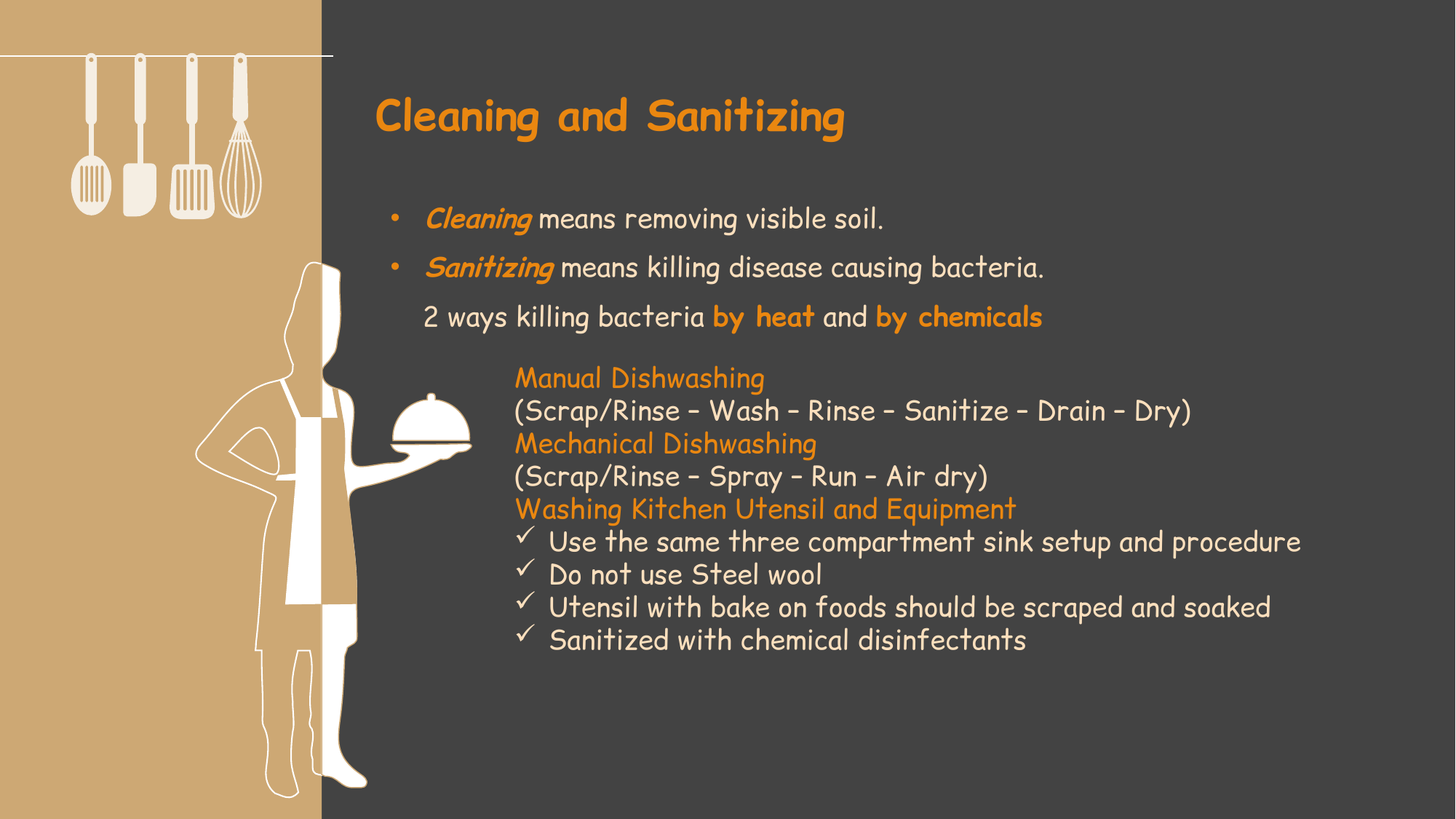

Cleaning and Sanitizing
Cleaning means removing visible soil.
Sanitizing means killing disease causing bacteria.
2 ways killing bacteria by heat and by chemicals

Manual Dishwashing
(Scrap/Rinse – Wash – Rinse – Sanitize – Drain – Dry)
Mechanical Dishwashing
(Scrap/Rinse – Spray – Run – Air dry)
Washing Kitchen Utensil and Equipment
Use the same three compartment sink setup and procedure
Do not use Steel wool
Utensil with bake on foods should be scraped and soaked
Sanitized with chemical disinfectants